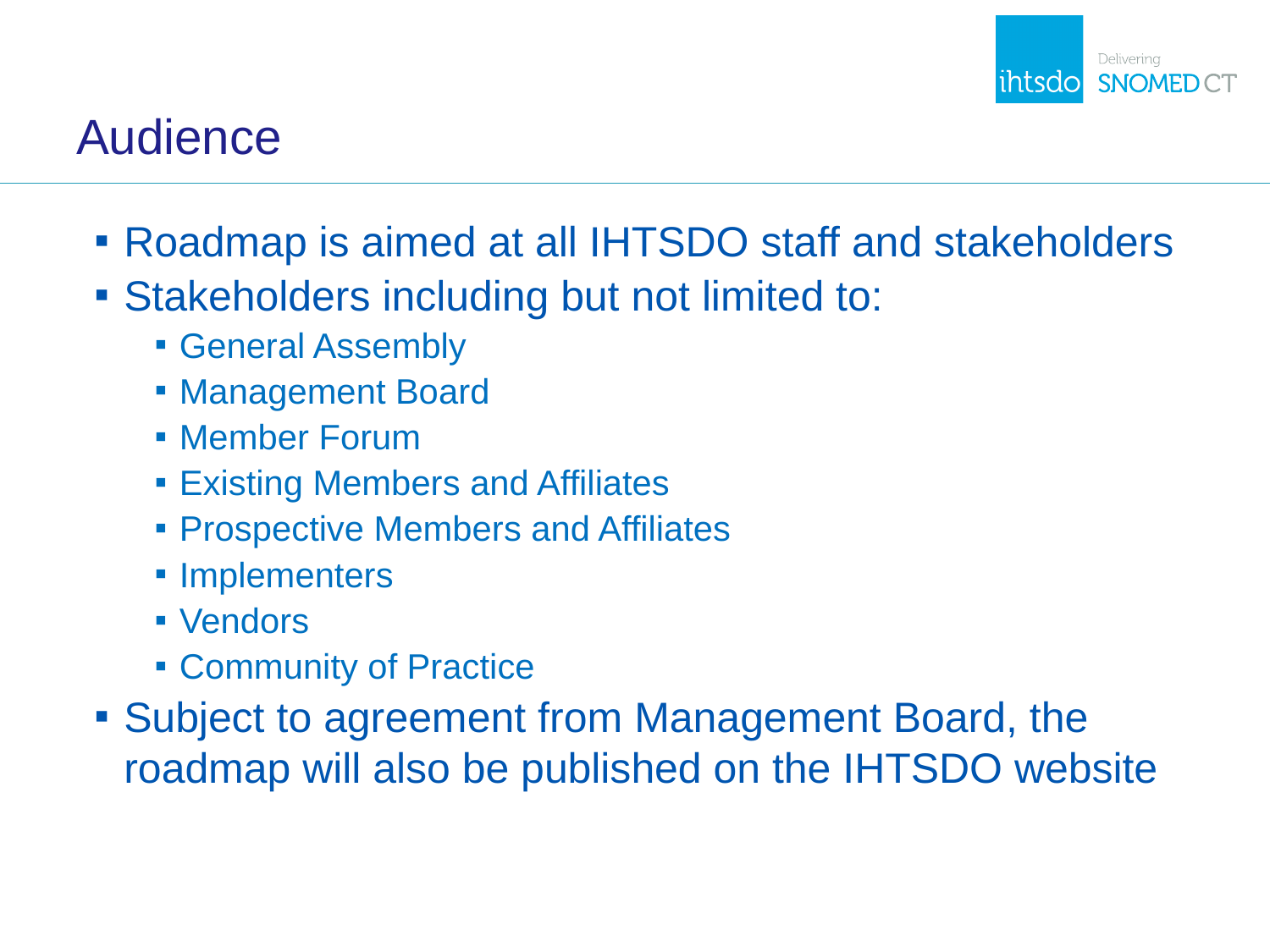

# Audience
Roadmap is aimed at all IHTSDO staff and stakeholders
Stakeholders including but not limited to:
General Assembly
Management Board
Member Forum
Existing Members and Affiliates
Prospective Members and Affiliates
Implementers
Vendors
Community of Practice
Subject to agreement from Management Board, the roadmap will also be published on the IHTSDO website